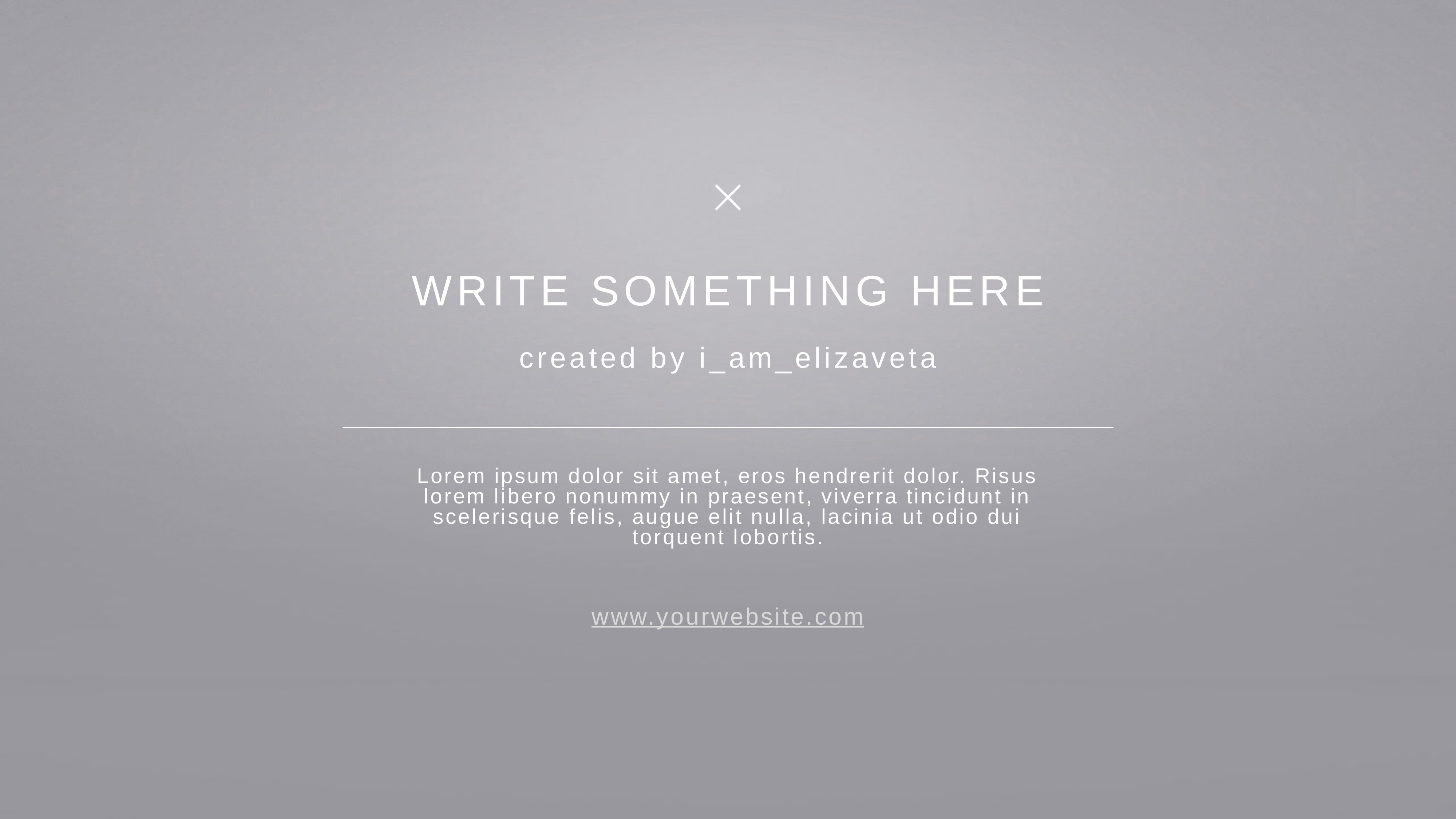

write something here
created by i_am_elizaveta

Lorem ipsum dolor sit amet, eros hendrerit dolor. Risus lorem libero nonummy in praesent, viverra tincidunt in scelerisque felis, augue elit nulla, lacinia ut odio dui torquent lobortis.
www.yourwebsite.com